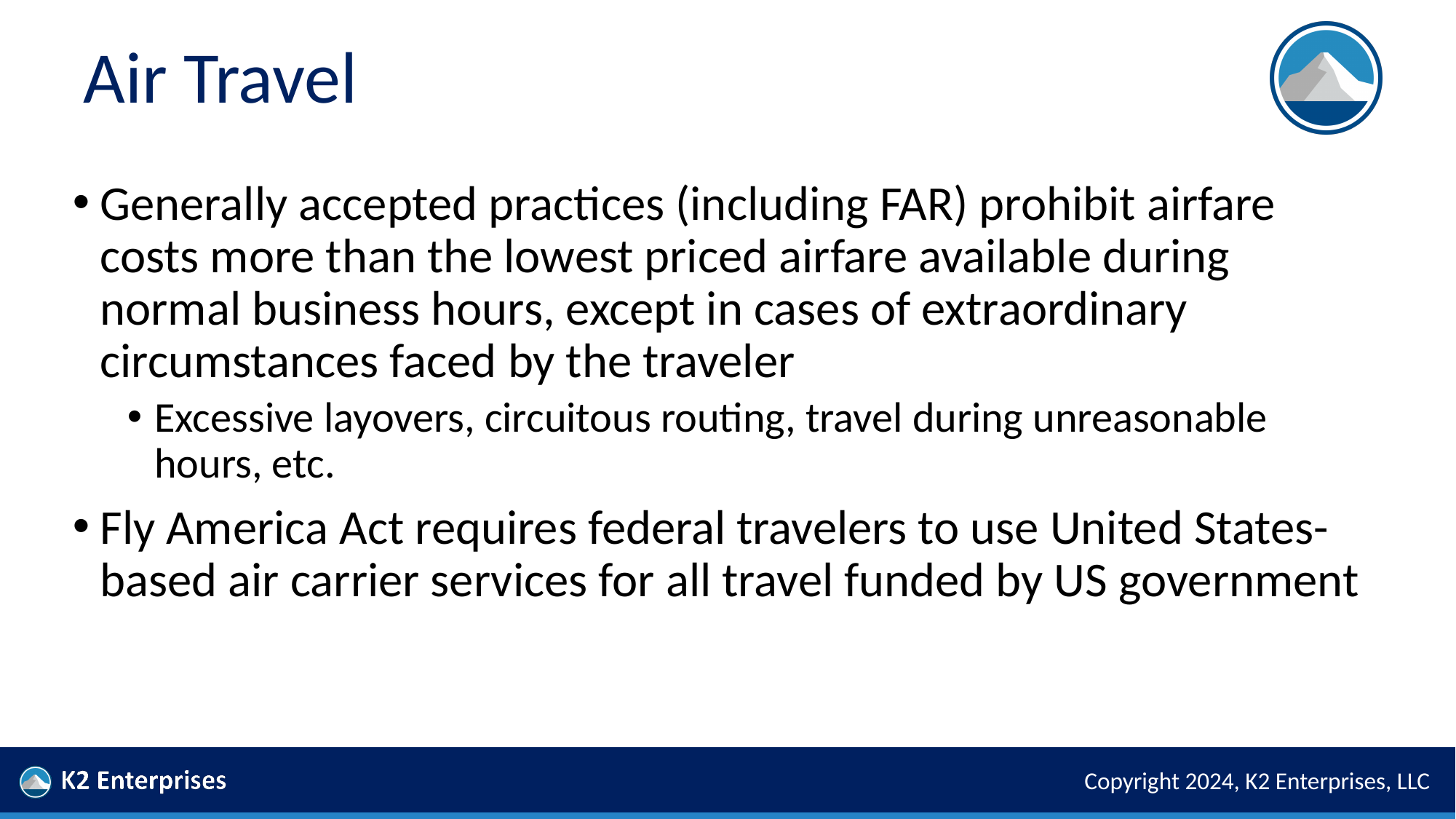

# Air Travel
Generally accepted practices (including FAR) prohibit airfare costs more than the lowest priced airfare available during normal business hours, except in cases of extraordinary circumstances faced by the traveler
Excessive layovers, circuitous routing, travel during unreasonable hours, etc.
Fly America Act requires federal travelers to use United States-based air carrier services for all travel funded by US government